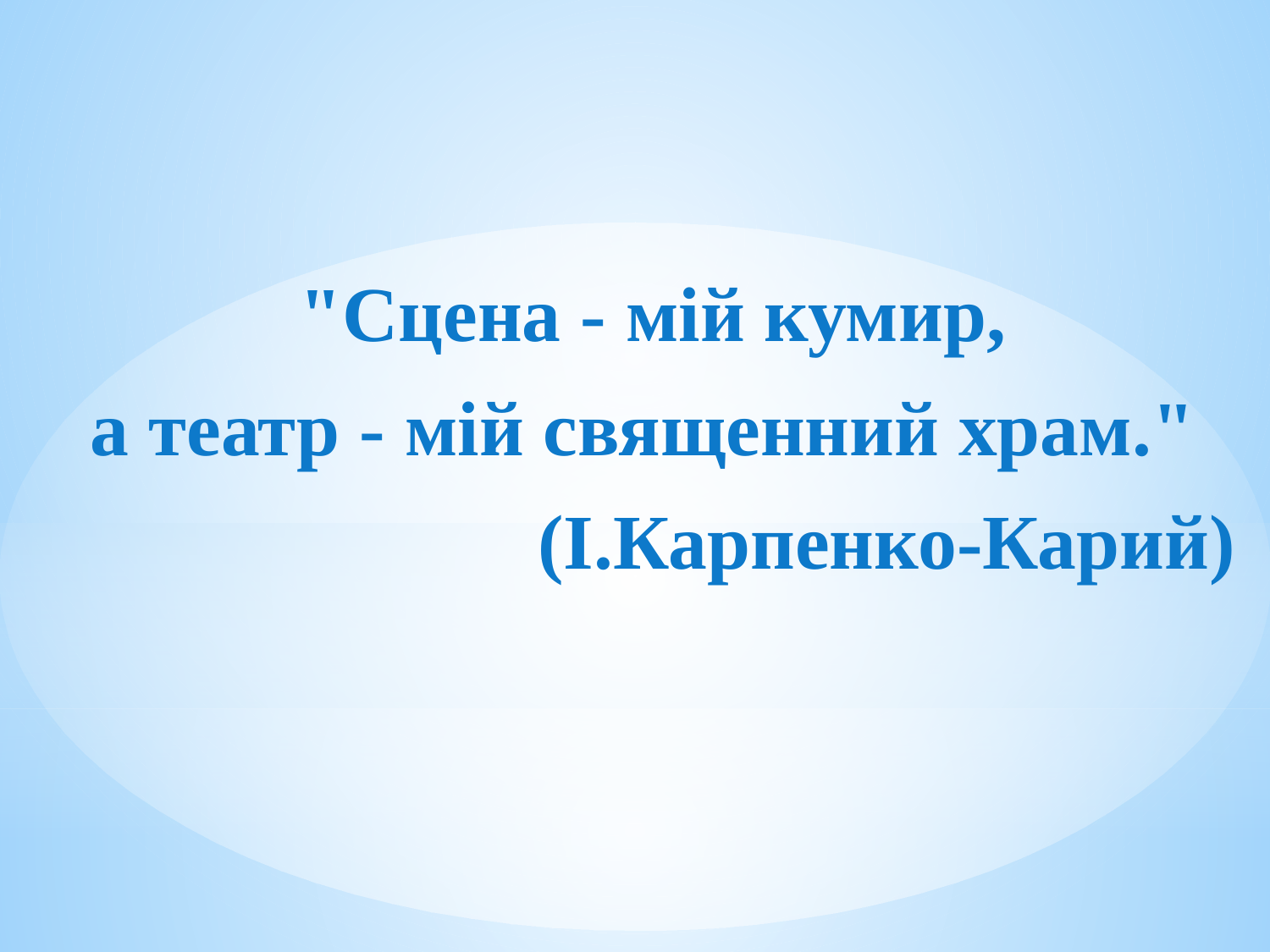

"Сцена - мій кумир,
а театр - мій священний храм."
                        (І.Карпенко-Карий)